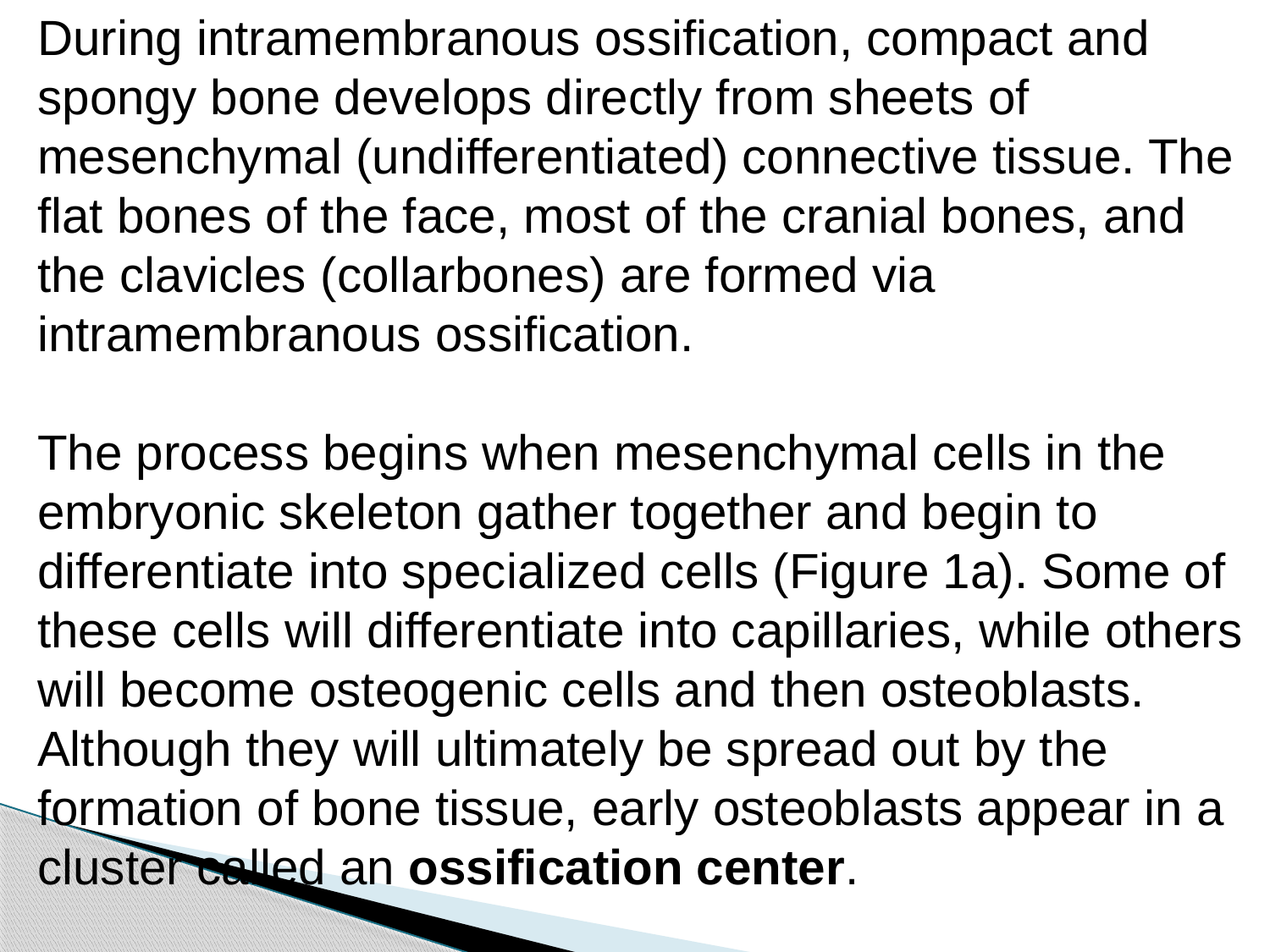

During intramembranous ossification, compact and spongy bone develops directly from sheets of mesenchymal (undifferentiated) connective tissue. The flat bones of the face, most of the cranial bones, and the clavicles (collarbones) are formed via intramembranous ossification.

The process begins when mesenchymal cells in the embryonic skeleton gather together and begin to differentiate into specialized cells (Figure 1a). Some of these cells will differentiate into capillaries, while others will become osteogenic cells and then osteoblasts. Although they will ultimately be spread out by the formation of bone tissue, early osteoblasts appear in a cluster called an ossification center.